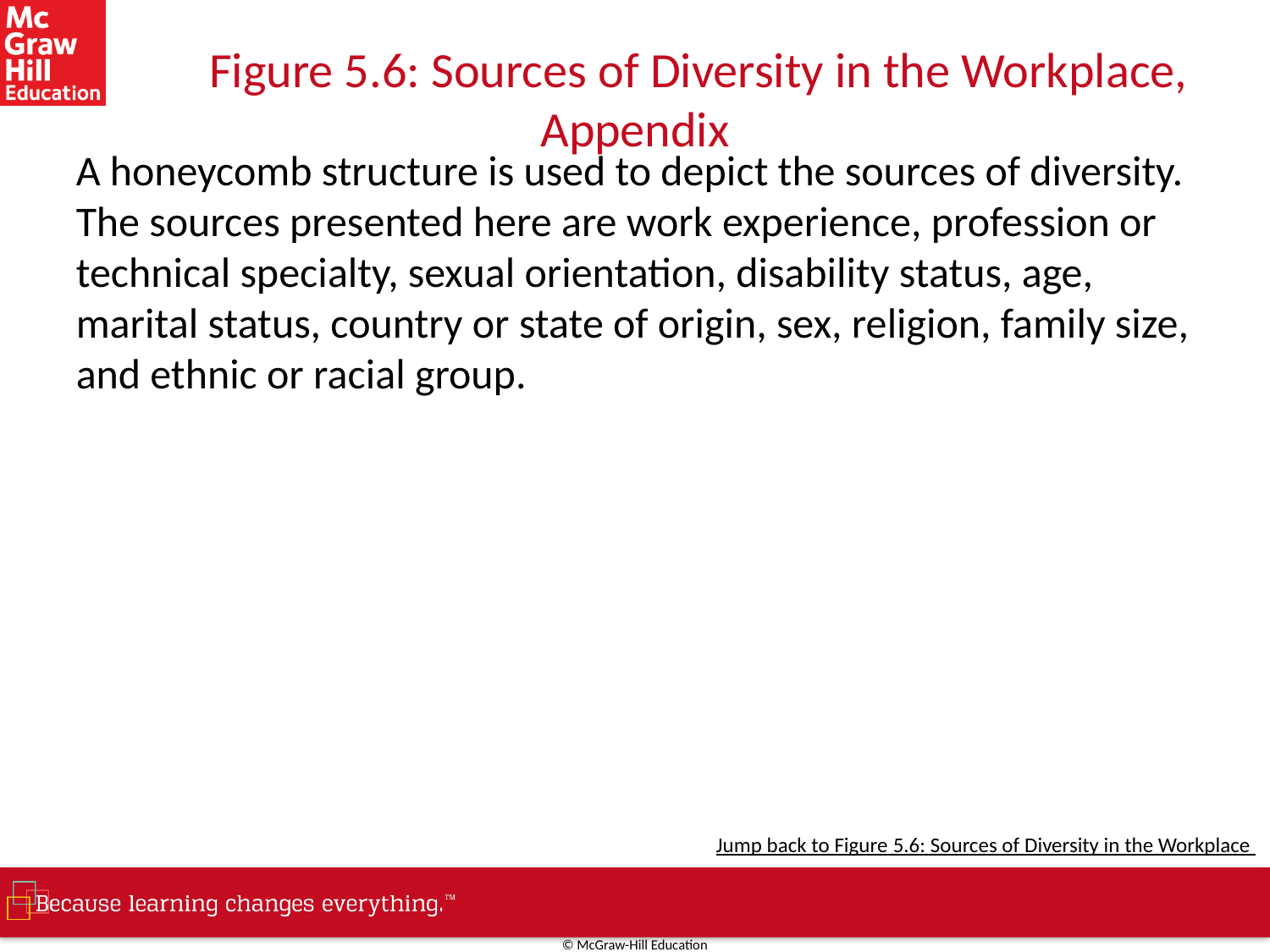

# Figure 5.6: Sources of Diversity in the Workplace, Appendix
A honeycomb structure is used to depict the sources of diversity. The sources presented here are work experience, profession or technical specialty, sexual orientation, disability status, age, marital status, country or state of origin, sex, religion, family size, and ethnic or racial group.
Jump back to Figure 5.6: Sources of Diversity in the Workplace